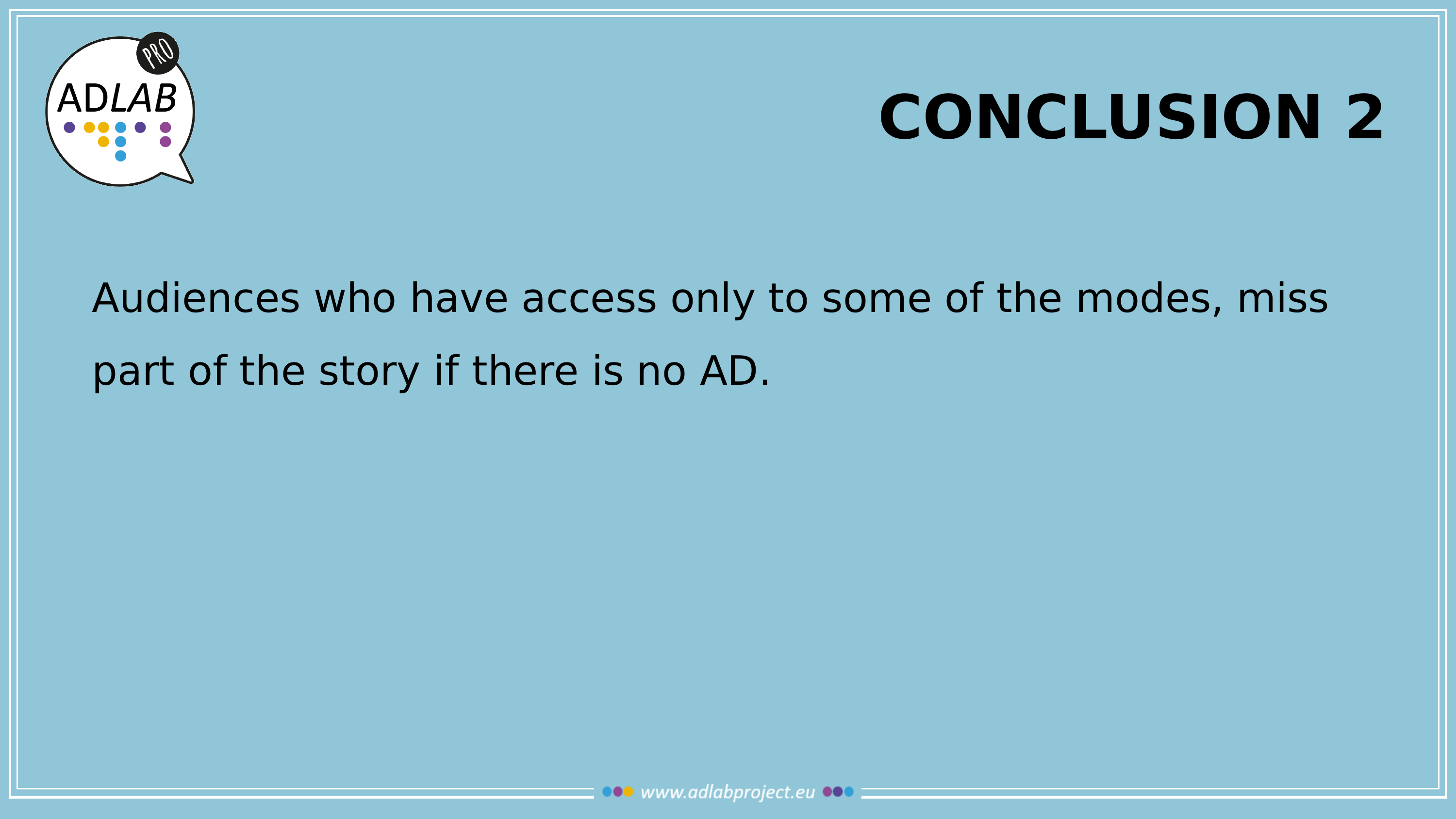

# CONCLUSION 2
Audiences who have access only to some of the modes, miss part of the story if there is no AD.